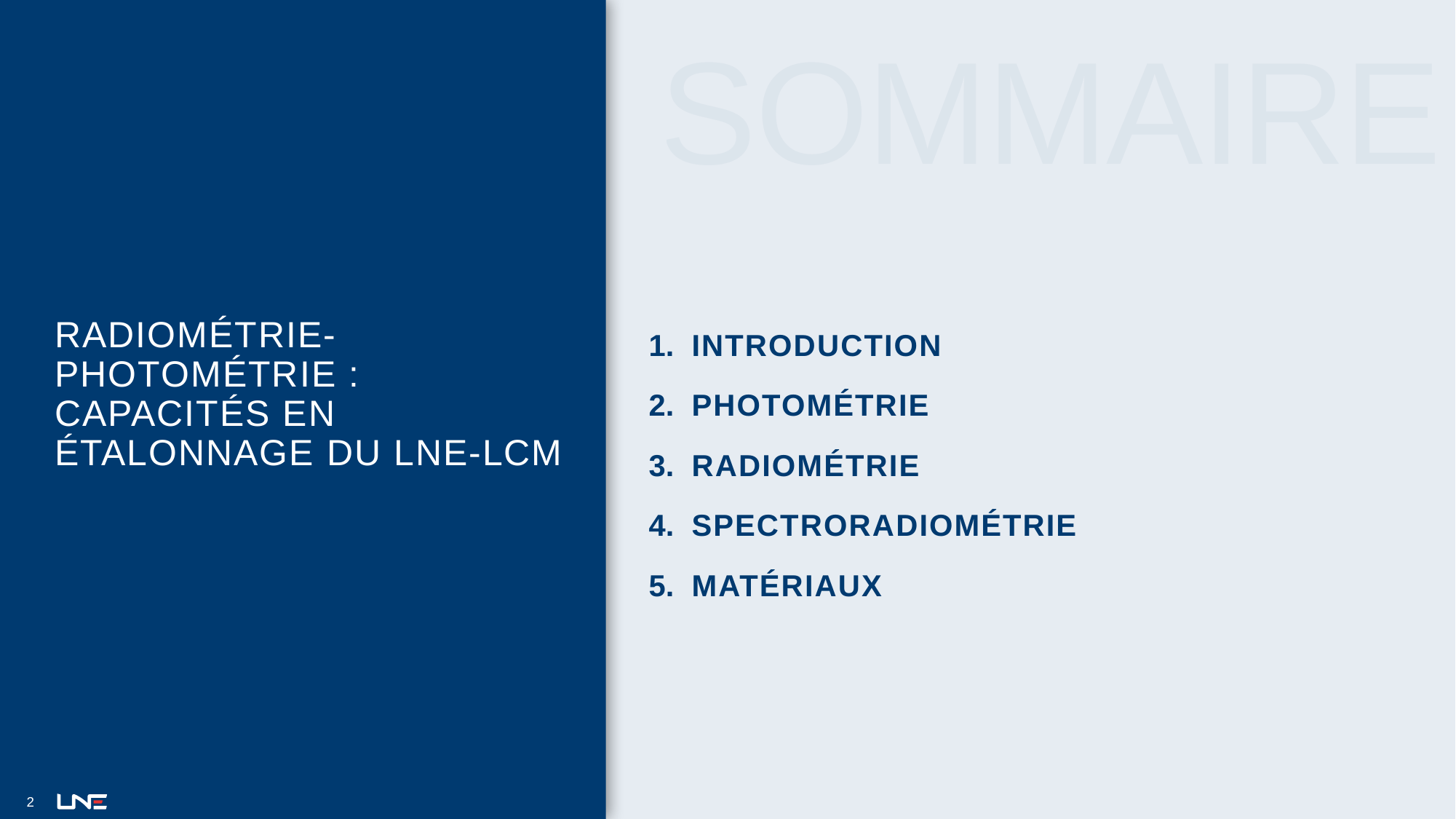

sommaire
# Radiométrie-Photométrie : capacités en étalonnage du LNE-LCM
Introduction
Photométrie
Radiométrie
Spectroradiométrie
Matériaux

2